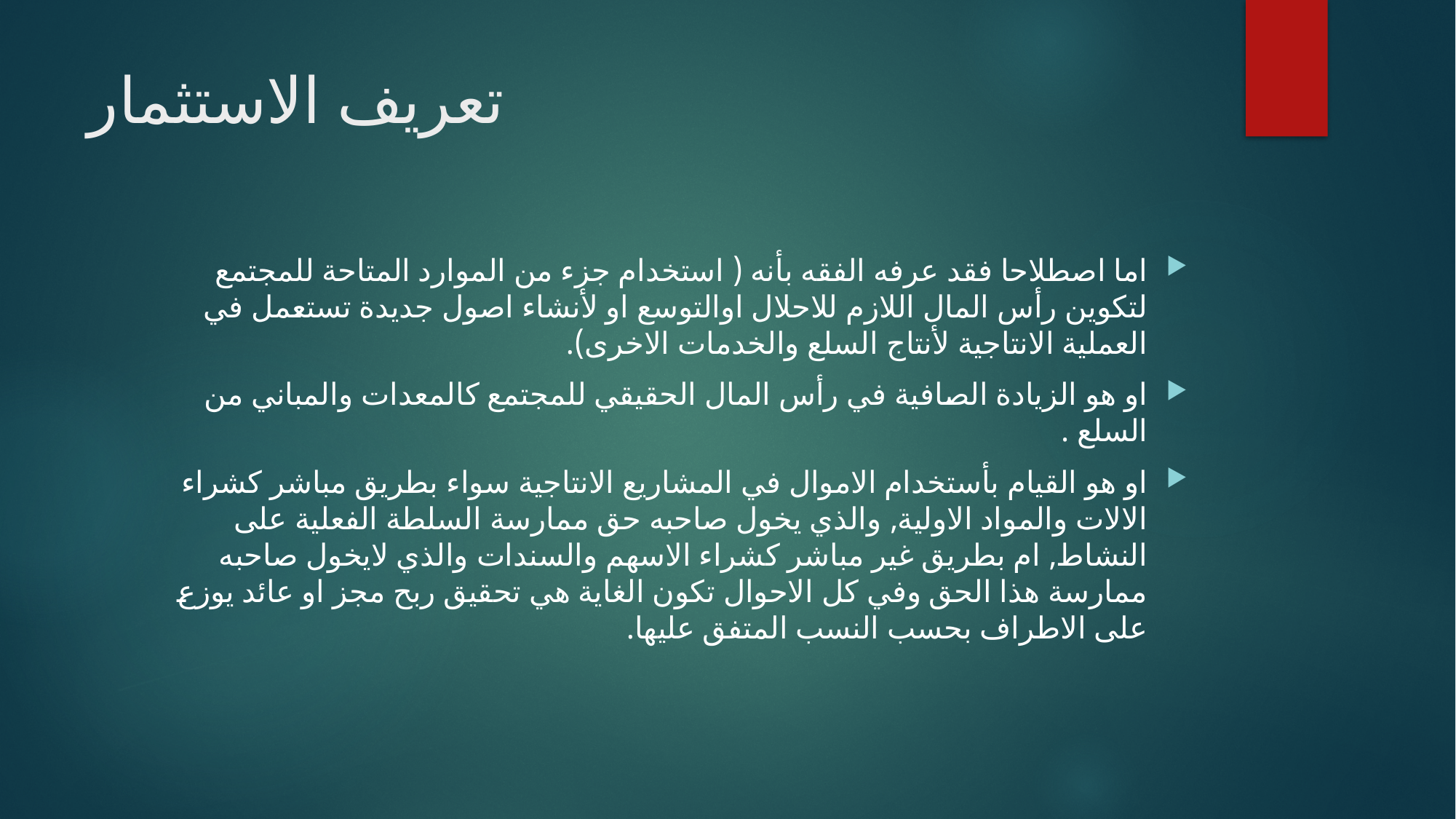

# تعريف الاستثمار
اما اصطلاحا فقد عرفه الفقه بأنه ( استخدام جزء من الموارد المتاحة للمجتمع لتكوين رأس المال اللازم للاحلال اوالتوسع او لأنشاء اصول جديدة تستعمل في العملية الانتاجية لأنتاج السلع والخدمات الاخرى).
او هو الزيادة الصافية في رأس المال الحقيقي للمجتمع كالمعدات والمباني من السلع .
او هو القيام بأستخدام الاموال في المشاريع الانتاجية سواء بطريق مباشر كشراء الالات والمواد الاولية, والذي يخول صاحبه حق ممارسة السلطة الفعلية على النشاط, ام بطريق غير مباشر كشراء الاسهم والسندات والذي لايخول صاحبه ممارسة هذا الحق وفي كل الاحوال تكون الغاية هي تحقيق ربح مجز او عائد يوزع على الاطراف بحسب النسب المتفق عليها.